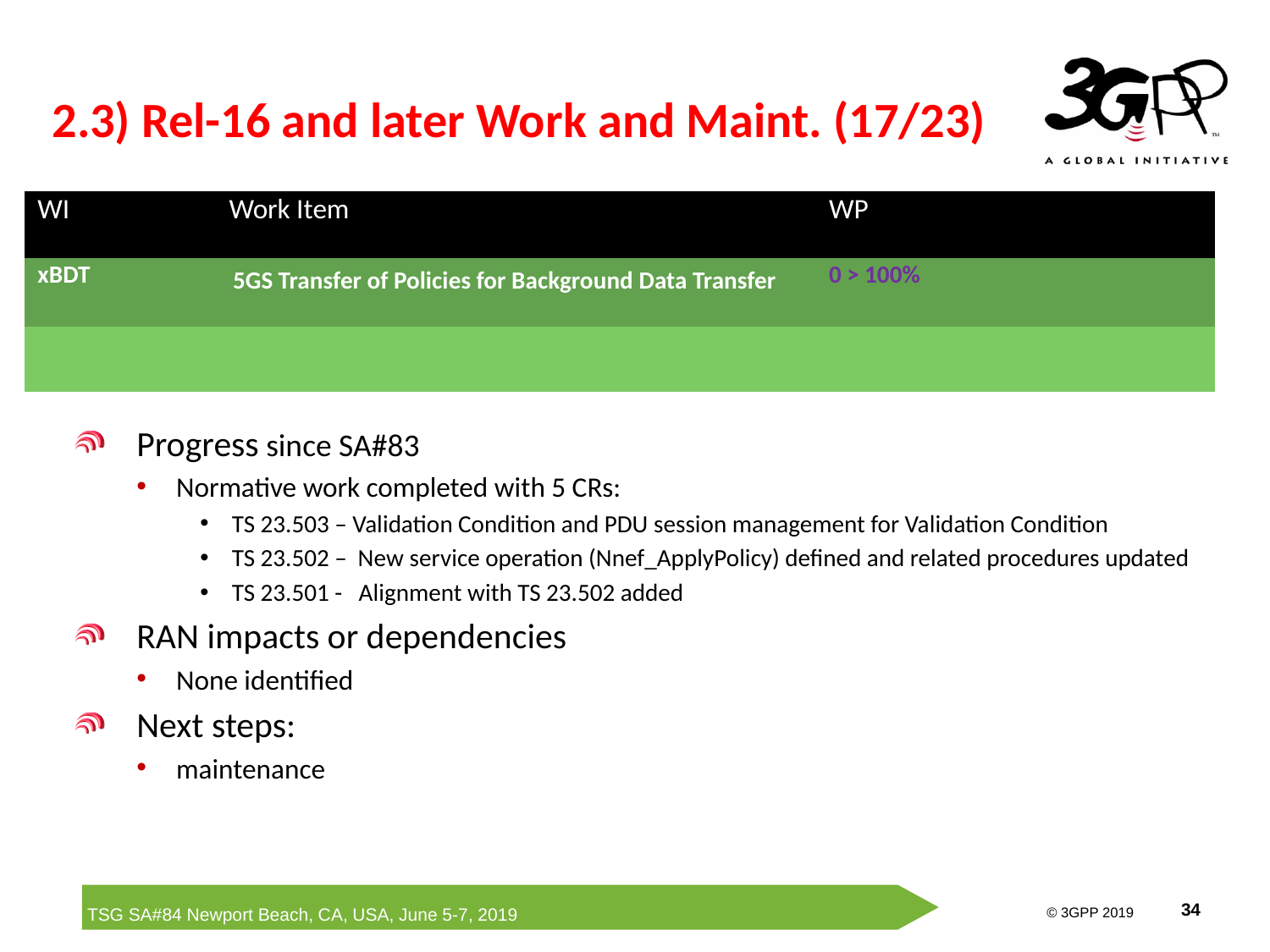

# 2.3) Rel-16 and later Work and Maint. (17/23)
| WI | Work Item | WP |  |  |
| --- | --- | --- | --- | --- |
| xBDT | 5GS Transfer of Policies for Background Data Transfer | 0 > 100% |  |  |
|  |  |  |  |  |
Progress since SA#83
Normative work completed with 5 CRs:
TS 23.503 – Validation Condition and PDU session management for Validation Condition
TS 23.502 –  New service operation (Nnef_ApplyPolicy) defined and related procedures updated
TS 23.501 -   Alignment with TS 23.502 added
RAN impacts or dependencies
None identified
Next steps:
maintenance